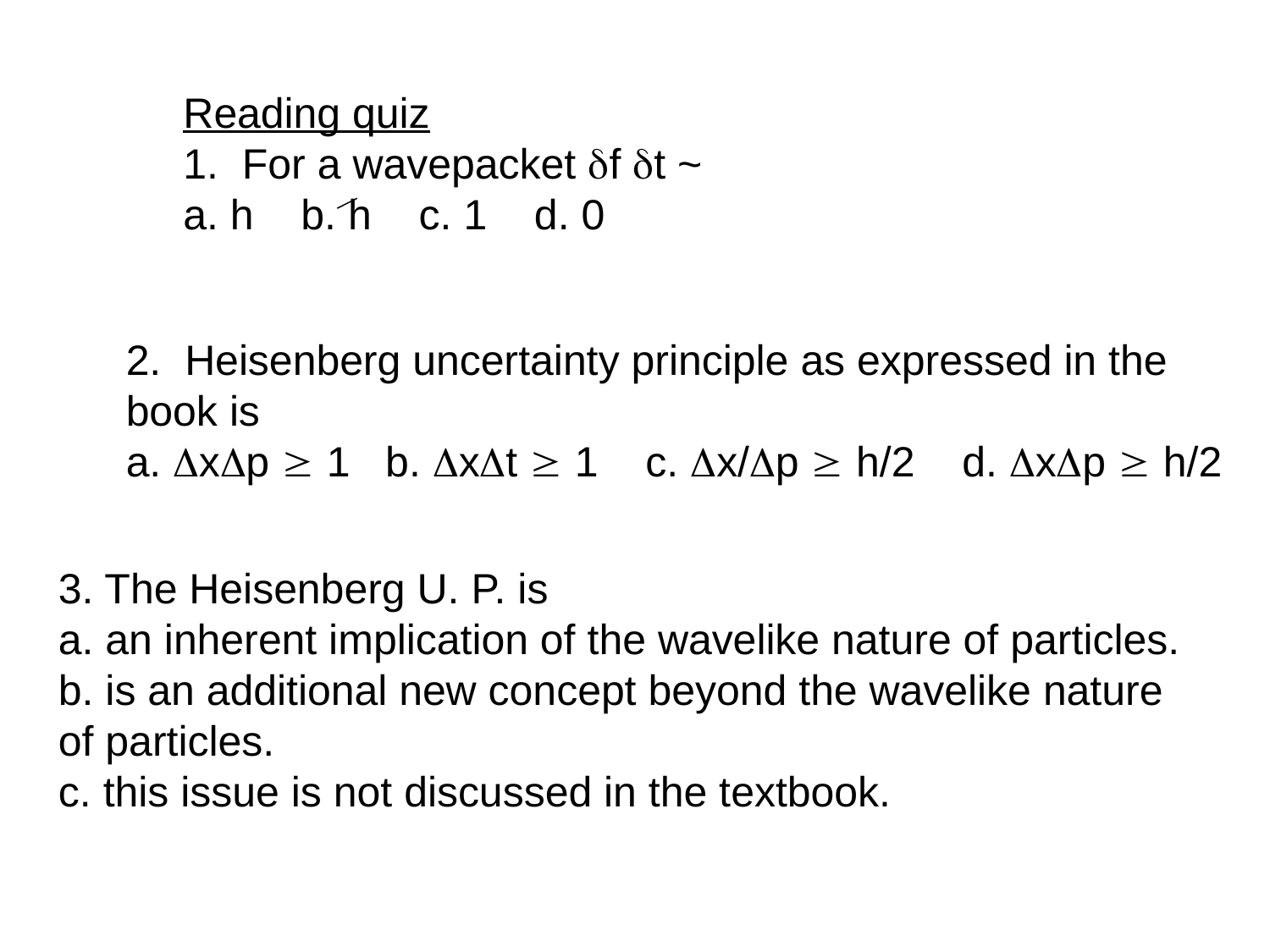

Reading quiz
1.  For a wavepacket δf δt ~
a. h    b. h    c. 1    d. 0

2.  Heisenberg uncertainty principle as expressed in the
book is
a. ΔxΔp ≥ 1   b. ΔxΔt ≥ 1    c. Δx/Δp ≥ h/2    d. ΔxΔp ≥ h/2
3. The Heisenberg U. P. is
a. an inherent implication of the wavelike nature of particles.
b. is an additional new concept beyond the wavelike nature
of particles.
c. this issue is not discussed in the textbook.